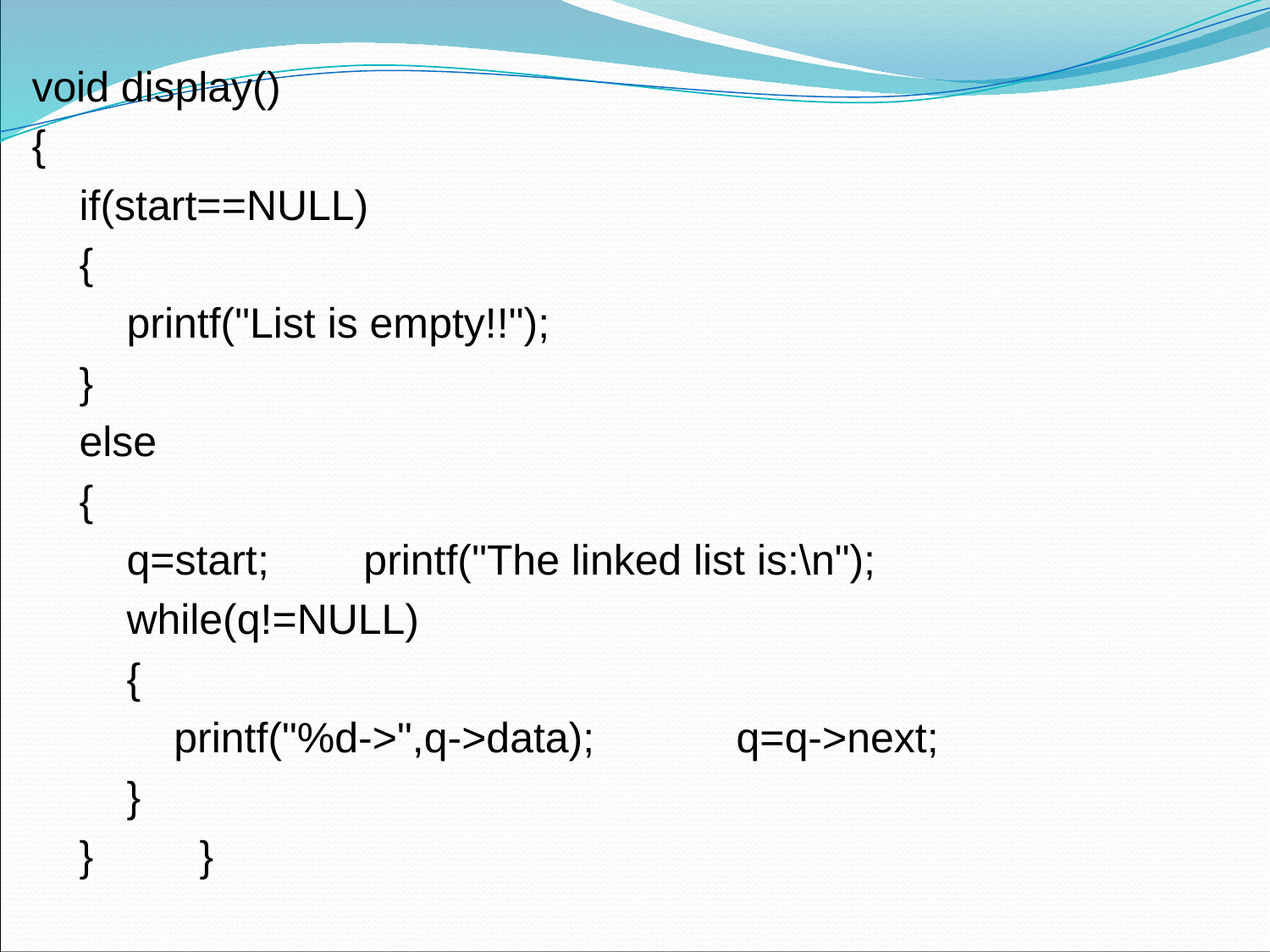

#
void display()
{
    if(start==NULL)
    {
        printf("List is empty!!");
    }
    else
    {
        q=start;        printf("The linked list is:\n");
        while(q!=NULL)
        {
            printf("%d->",q->data);            q=q->next;
        }
    }         }